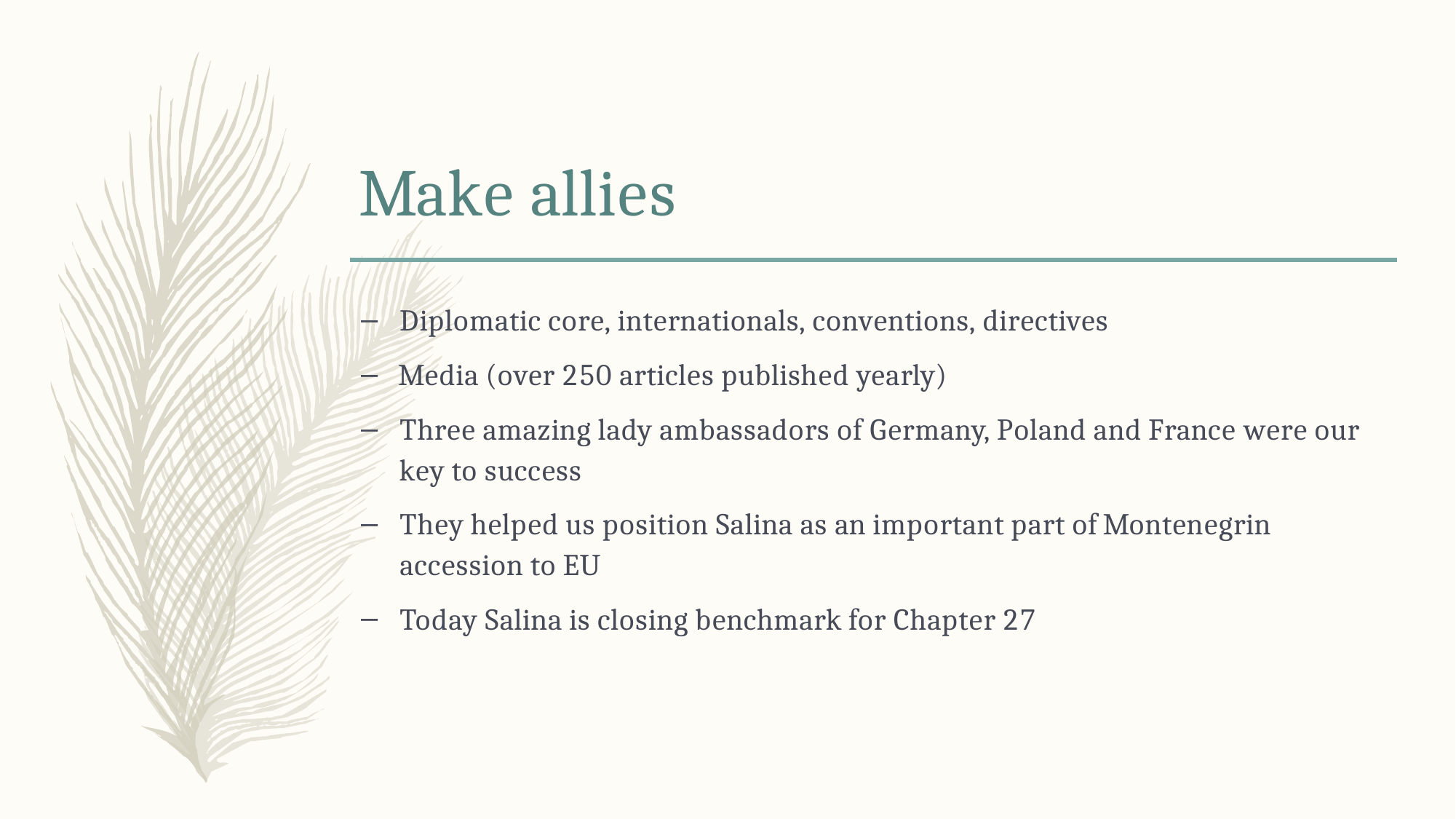

# Make allies
Diplomatic core, internationals, conventions, directives
Media (over 250 articles published yearly)
Three amazing lady ambassadors of Germany, Poland and France were our key to success
They helped us position Salina as an important part of Montenegrin accession to EU
Today Salina is closing benchmark for Chapter 27